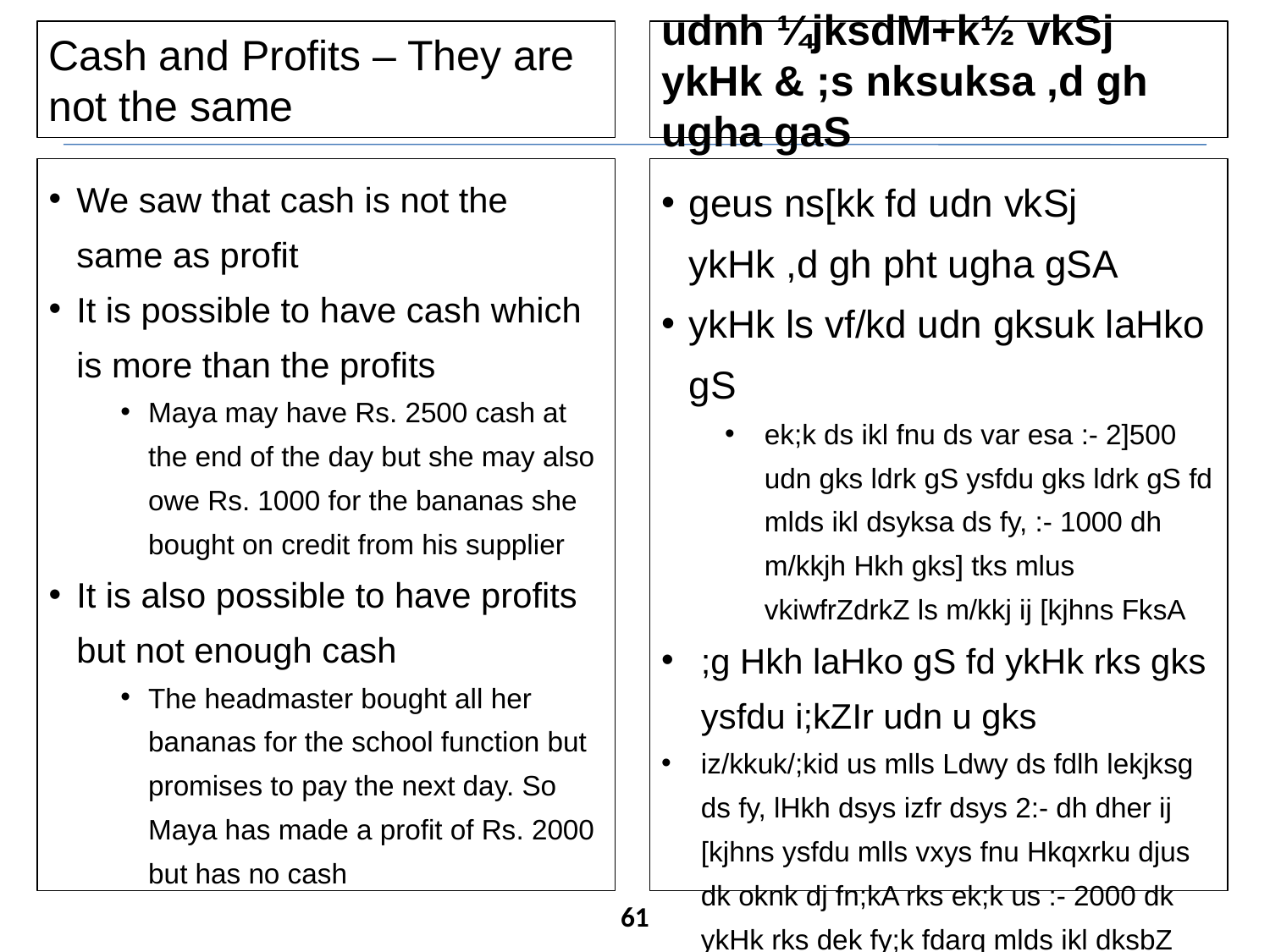

Cash and Profits – They are not the same
udnh ¼jksdM+k½ vkSj ykHk & ;s nksuksa ,d gh ugha gaS
We saw that cash is not the same as profit
It is possible to have cash which is more than the profits
Maya may have Rs. 2500 cash at the end of the day but she may also owe Rs. 1000 for the bananas she bought on credit from his supplier
It is also possible to have profits but not enough cash
The headmaster bought all her bananas for the school function but promises to pay the next day. So Maya has made a profit of Rs. 2000 but has no cash
geus ns[kk fd udn vkSj ykHk ,d gh pht ugha gSA
ykHk ls vf/kd udn gksuk laHko gS
ek;k ds ikl fnu ds var esa :- 2]500 udn gks ldrk gS ysfdu gks ldrk gS fd mlds ikl dsyksa ds fy, :- 1000 dh m/kkjh Hkh gks] tks mlus vkiwfrZdrkZ ls m/kkj ij [kjhns FksA
;g Hkh laHko gS fd ykHk rks gks ysfdu i;kZIr udn u gks
iz/kkuk/;kid us mlls Ldwy ds fdlh lekjksg ds fy, lHkh dsys izfr dsys 2:- dh dher ij [kjhns ysfdu mlls vxys fnu Hkqxrku djus dk oknk dj fn;kA rks ek;k us :- 2000 dk ykHk rks dek fy;k fdarq mlds ikl dksbZ udn ugh gSA
61